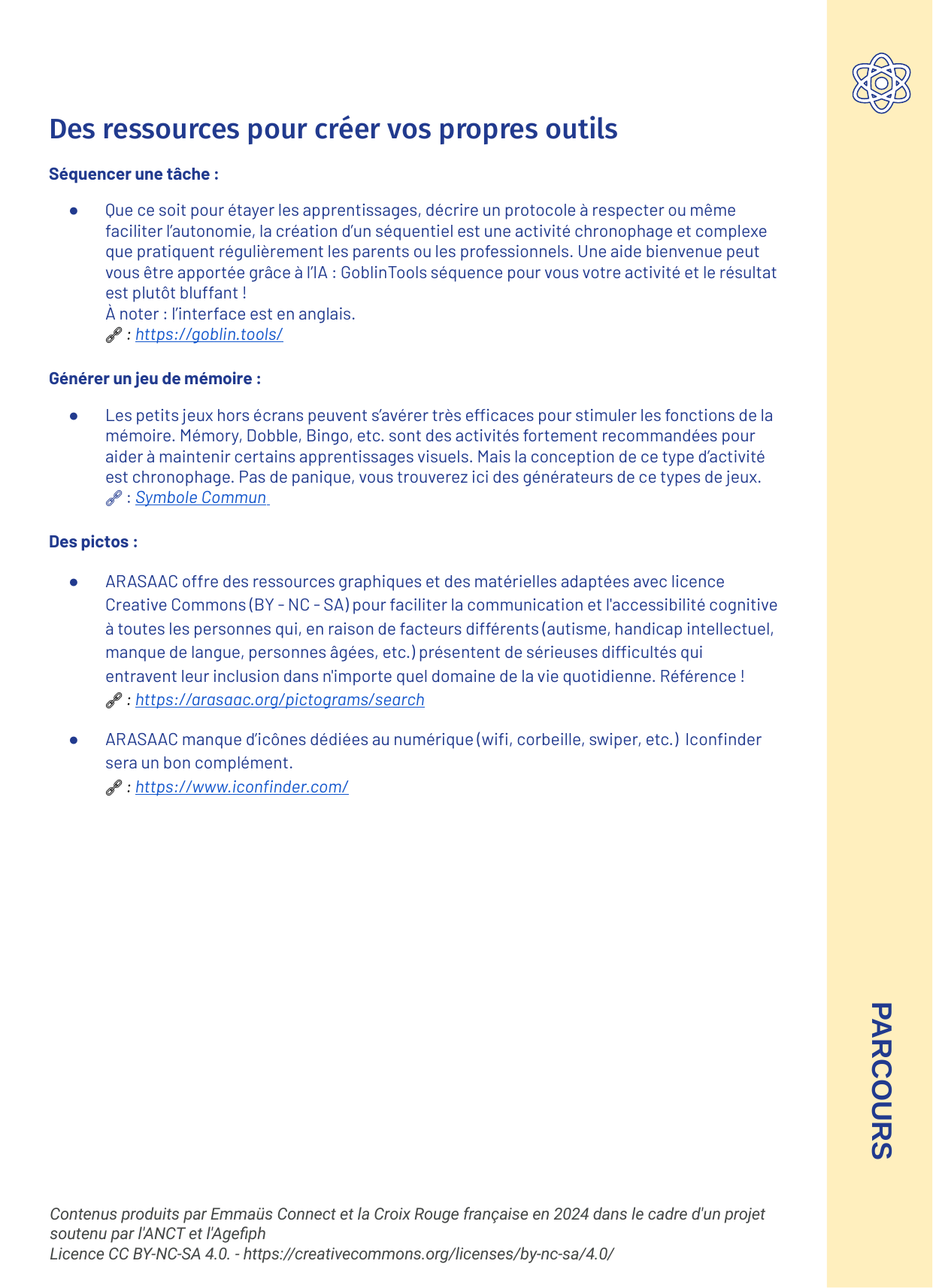

Des ressources pour créer vos propres outils
Séquencer une tâche :
Que ce soit pour étayer les apprentissages, décrire un protocole à respecter ou même faciliter l’autonomie, la création d’un séquentiel est une activité chronophage et complexe que pratiquent régulièrement les parents ou les professionnels. Une aide bienvenue peut vous être apportée grâce à l’IA : GoblinTools séquence pour vous votre activité et le résultat est plutôt bluffant !
À noter : l’interface est en anglais.
🔗 : https://goblin.tools/

Générer un jeu de mémoire :
Les petits jeux hors écrans peuvent s’avérer très efficaces pour stimuler les fonctions de la mémoire. Mémory, Dobble, Bingo, etc. sont des activités fortement recommandées pour aider à maintenir certains apprentissages visuels. Mais la conception de ce type d’activité est chronophage. Pas de panique, vous trouverez ici des générateurs de ce types de jeux.
🔗 : Symbole Commun

Des pictos :
ARASAAC offre des ressources graphiques et des matérielles adaptées avec licence Creative Commons (BY - NC - SA) pour faciliter la communication et l'accessibilité cognitive à toutes les personnes qui, en raison de facteurs différents (autisme, handicap intellectuel, manque de langue, personnes âgées, etc.) présentent de sérieuses difficultés qui entravent leur inclusion dans n'importe quel domaine de la vie quotidienne. Référence !
🔗 : https://arasaac.org/pictograms/search
ARASAAC manque d’icônes dédiées au numérique (wifi, corbeille, swiper, etc.)  Iconfinder sera un bon complément.
🔗 : https://www.iconfinder.com/
PARCOURS